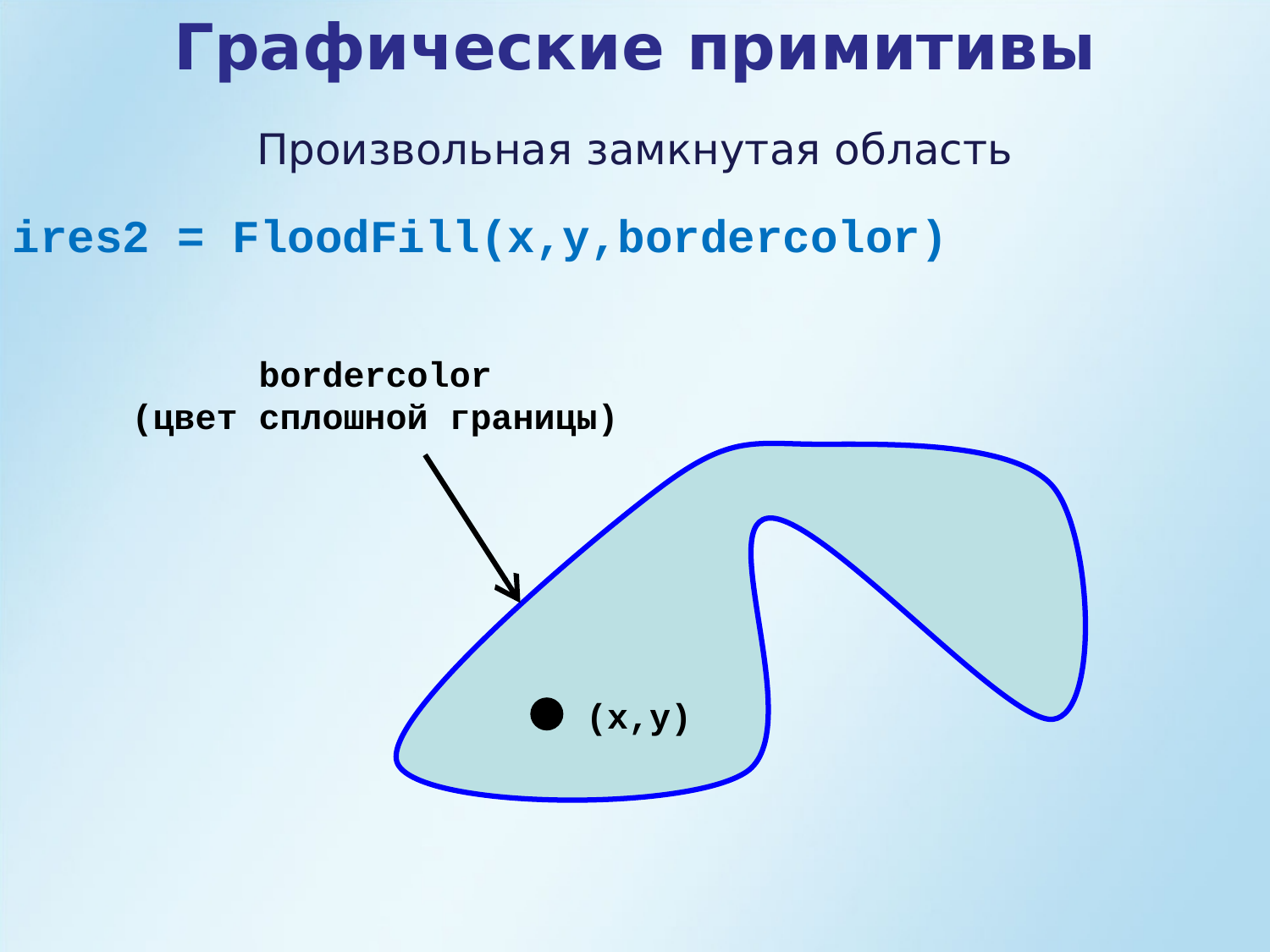

Графические примитивы
Произвольная замкнутая область
ires2 = FloodFill(x,y,bordercolor)
bordercolor
(цвет сплошной границы)

(x,y)